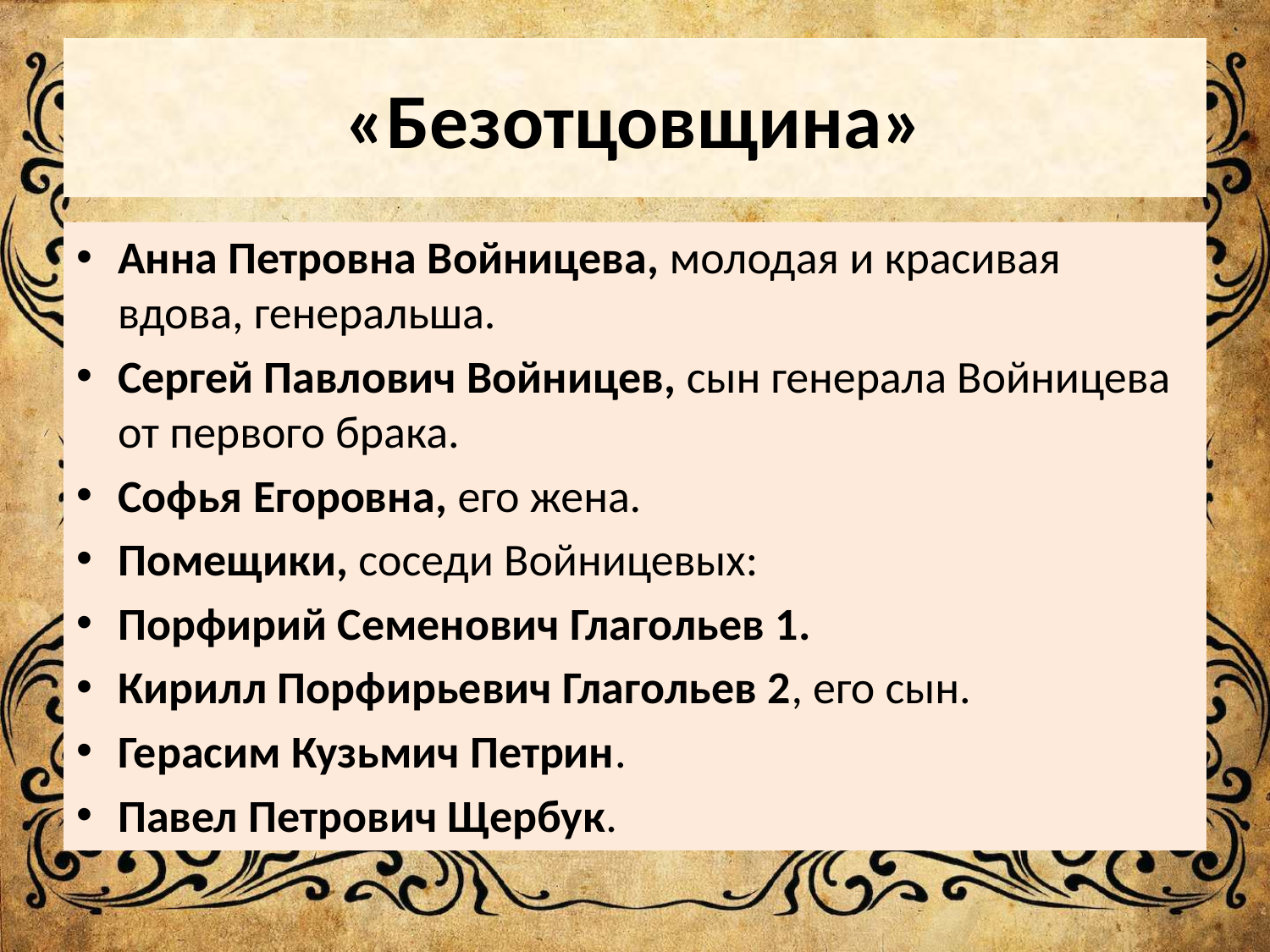

# «Безотцовщина»
Анна Петровна Войницева, молодая и красивая вдова, генеральша.
Сергей Павлович Войницев, сын генерала Войницева от первого брака.
Софья Егоровна, его жена.
Помещики, соседи Войницевых:
Порфирий Семенович Глагольев 1.
Кирилл Порфирьевич Глагольев 2, его сын.
Герасим Кузьмич Петрин.
Павел Петрович Щербук.